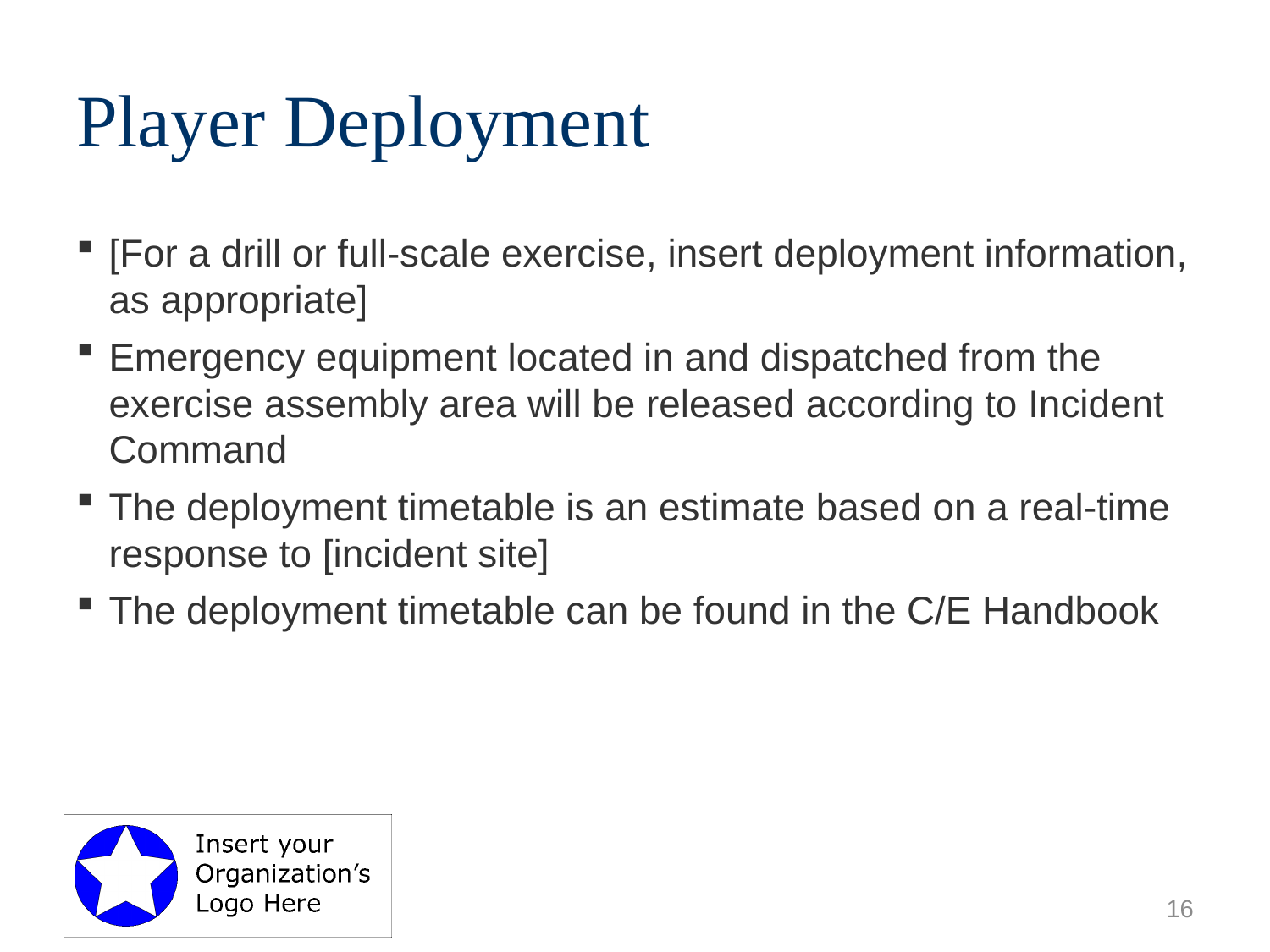

# Player Deployment
[For a drill or full-scale exercise, insert deployment information, as appropriate]
Emergency equipment located in and dispatched from the exercise assembly area will be released according to Incident Command
The deployment timetable is an estimate based on a real-time response to [incident site]
The deployment timetable can be found in the C/E Handbook
16